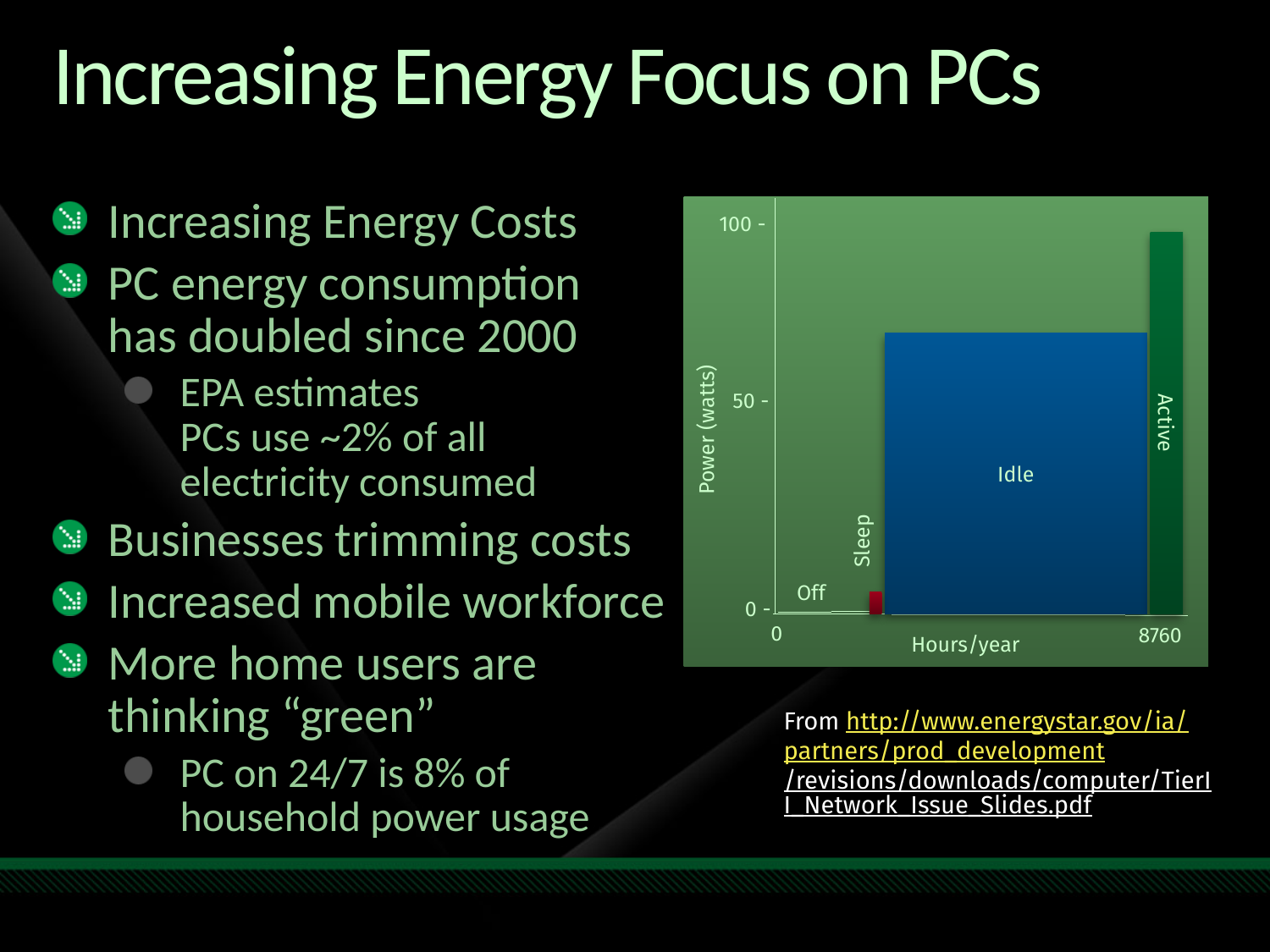

# Increasing Energy Focus on PCs
Increasing Energy Costs
PC energy consumption
has doubled since 2000
EPA estimates
PCs use ~2% of all
electricity consumed
Businesses trimming costs
Increased mobile workforce
More home users are
thinking “green”
PC on 24/7 is 8% of
household power usage

100 -
Active
Power (watts)
Idle
50 -
Sleep
Off
0 -

0
8760
Hours/year
From http://www.energystar.gov/ia/
partners/prod_development/revisions/downloads/computer/TierII_Network_Issue_Slides.pdf